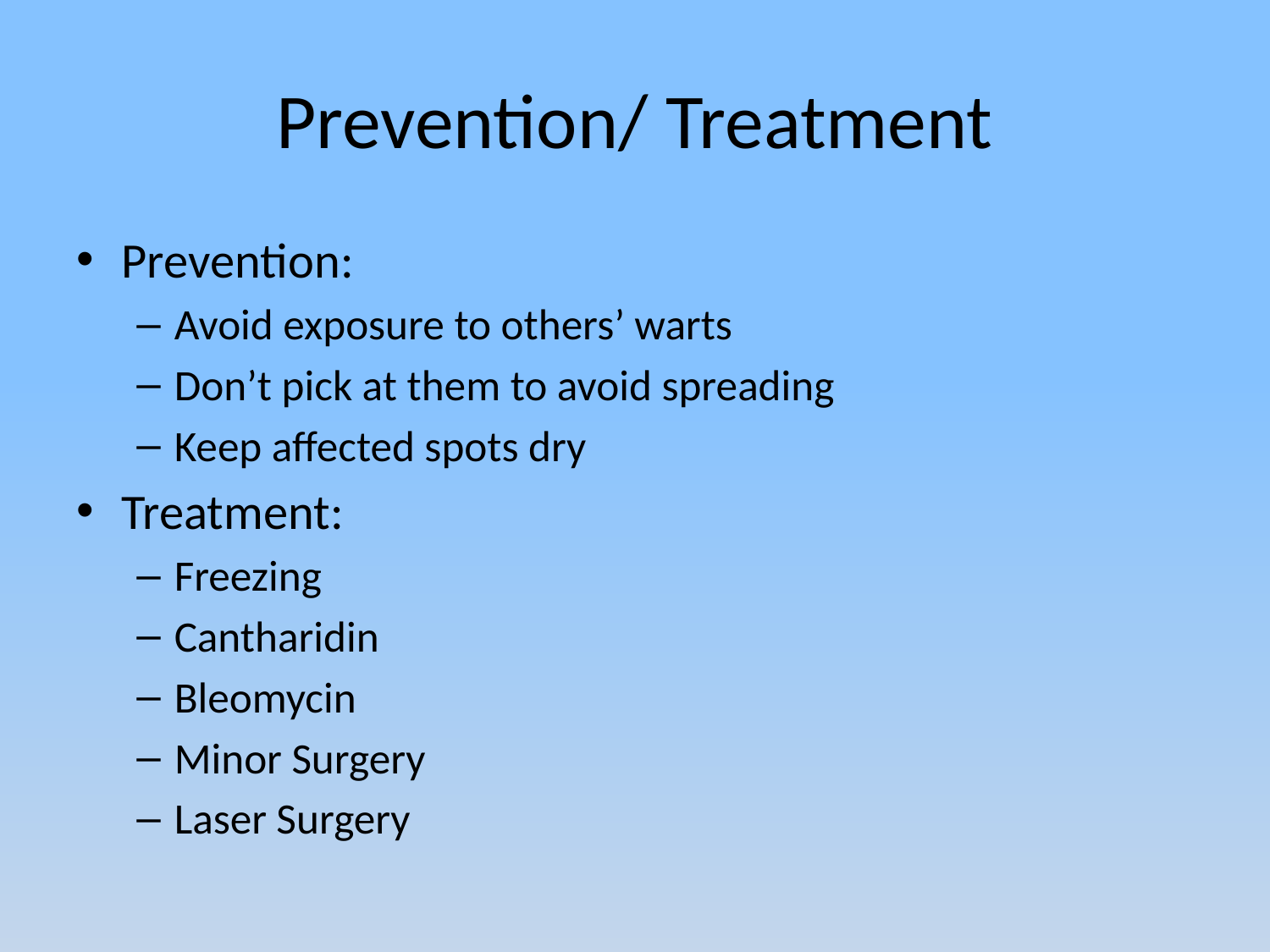

Prevention/ Treatment
Prevention:
Avoid exposure to others’ warts
Don’t pick at them to avoid spreading
Keep affected spots dry
Treatment:
Freezing
Cantharidin
Bleomycin
Minor Surgery
Laser Surgery